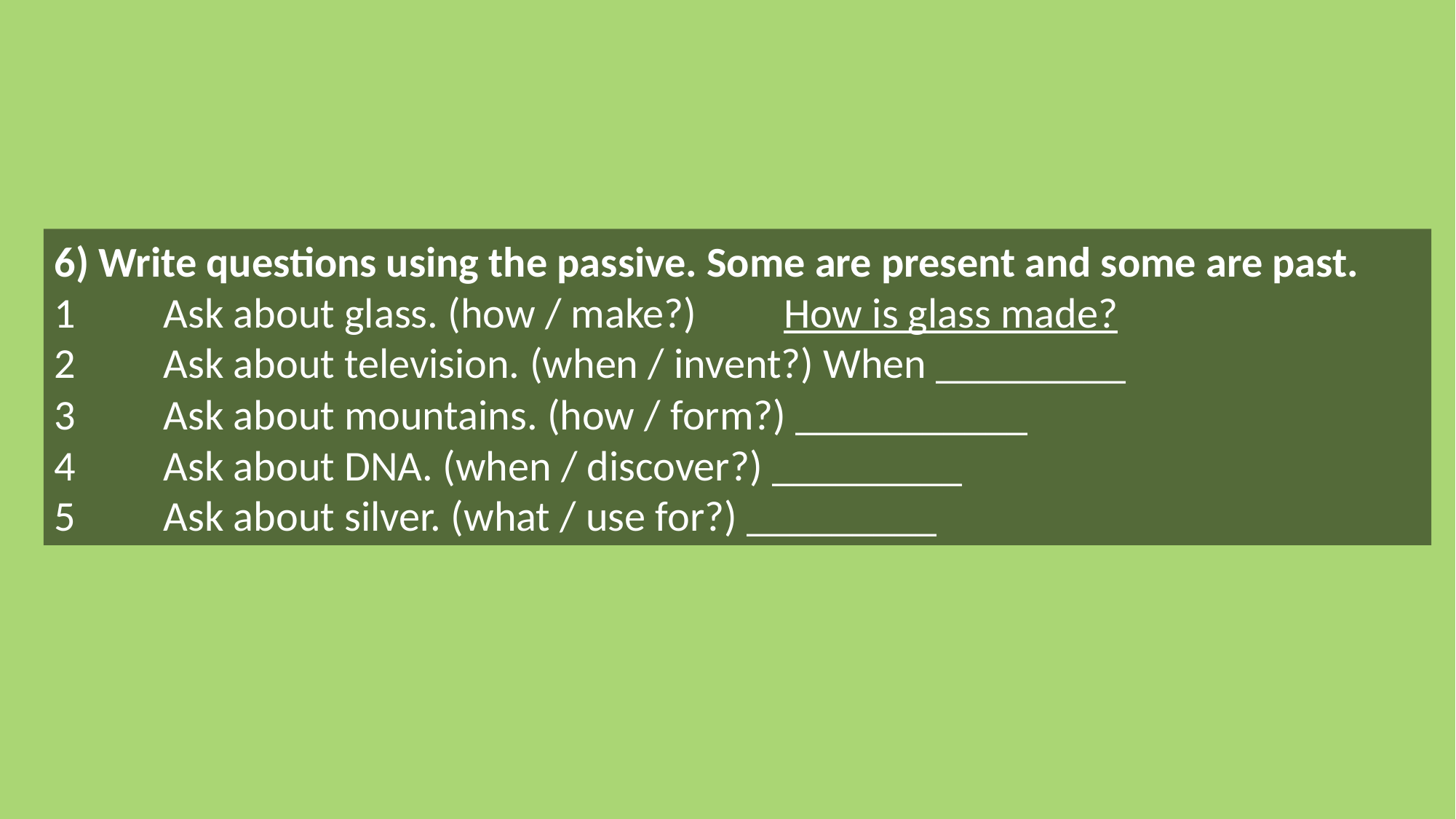

6) Write questions using the passive. Some are present and some are past.
1	Ask about glass. (how / make?)         How is glass made?
2	Ask about television. (when / invent?) When _________
3	Ask about mountains. (how / form?) ___________
4	Ask about DNA. (when / discover?) _________
5	Ask about silver. (what / use for?) _________